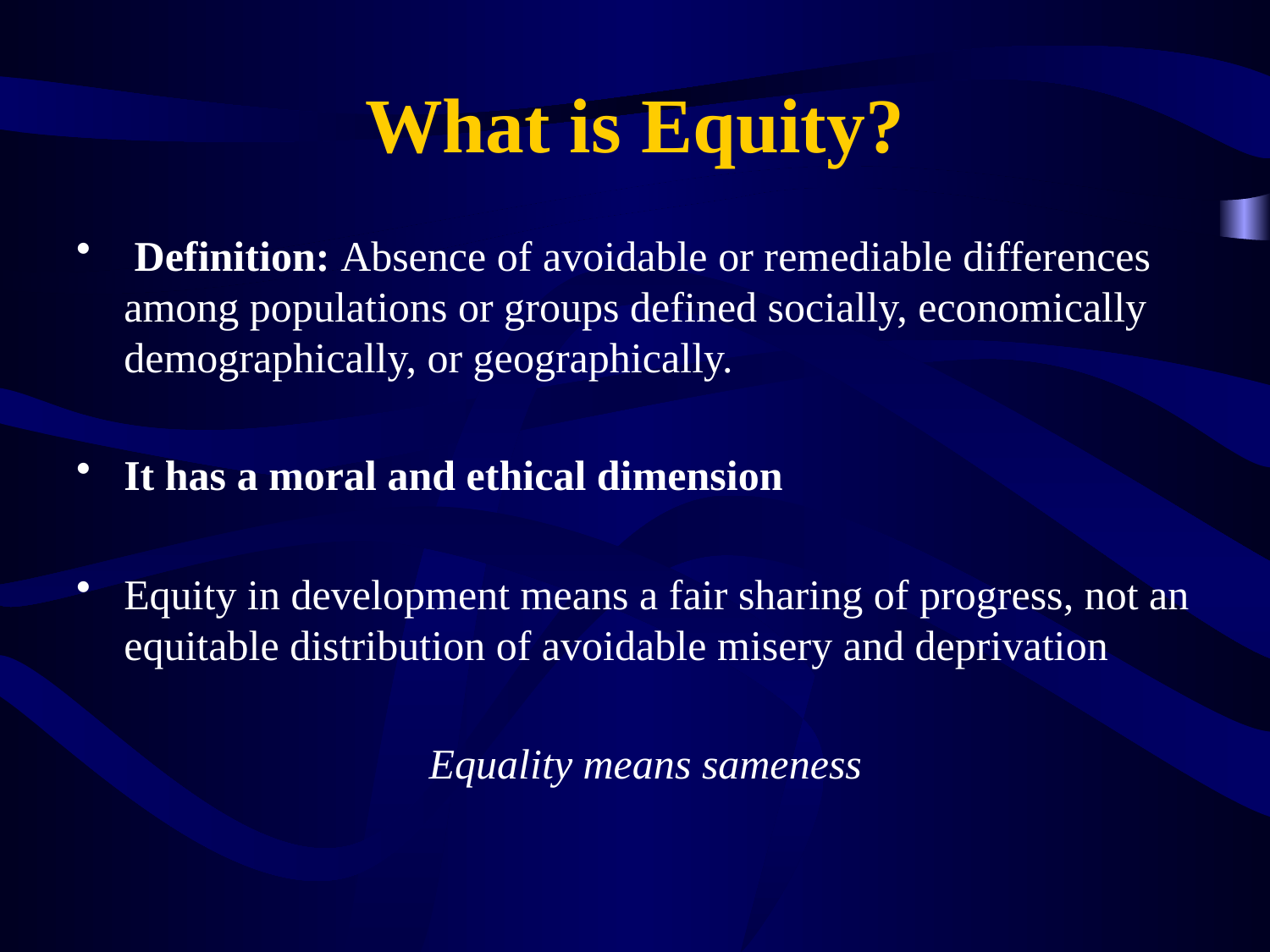

# What is Equity?
 Definition: Absence of avoidable or remediable differences among populations or groups defined socially, economically demographically, or geographically.

It has a moral and ethical dimension

Equity in development means a fair sharing of progress, not an equitable distribution of avoidable misery and deprivation

Equality means sameness